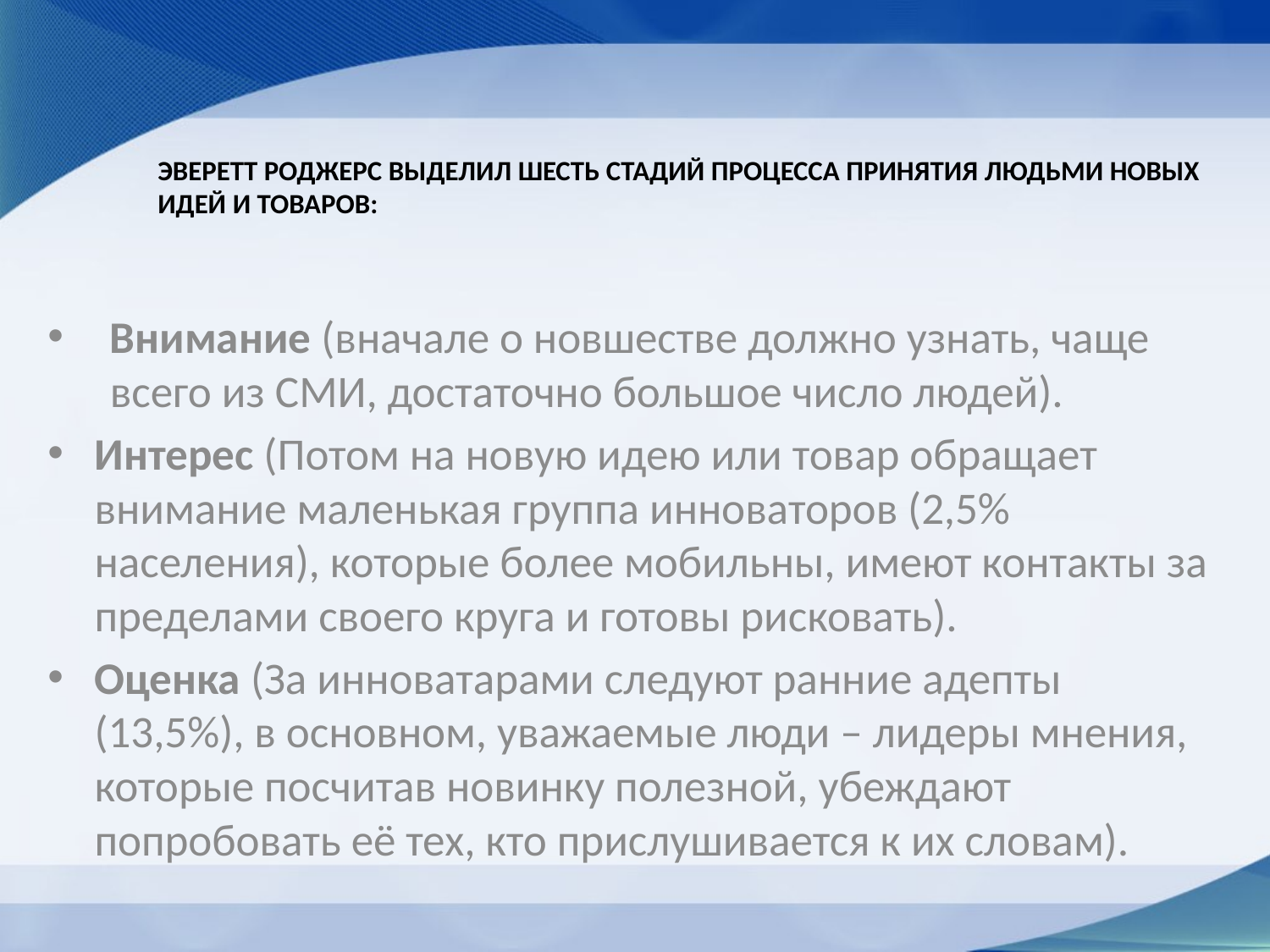

# Эверетт Роджерс выделил шесть стадий процесса принятия людьми новых идей и товаров:
Внимание (вначале о новшестве должно узнать, чаще всего из СМИ, достаточно большое число людей).
Интерес (Потом на новую идею или товар обращает внимание маленькая группа инноваторов (2,5% населения), которые более мобильны, имеют контакты за пределами своего круга и готовы рисковать).
Оценка (За инноватарами следуют ранние адепты (13,5%), в основном, уважаемые люди – лидеры мнения, которые посчитав новинку полезной, убеждают попробовать её тех, кто прислушивается к их словам).